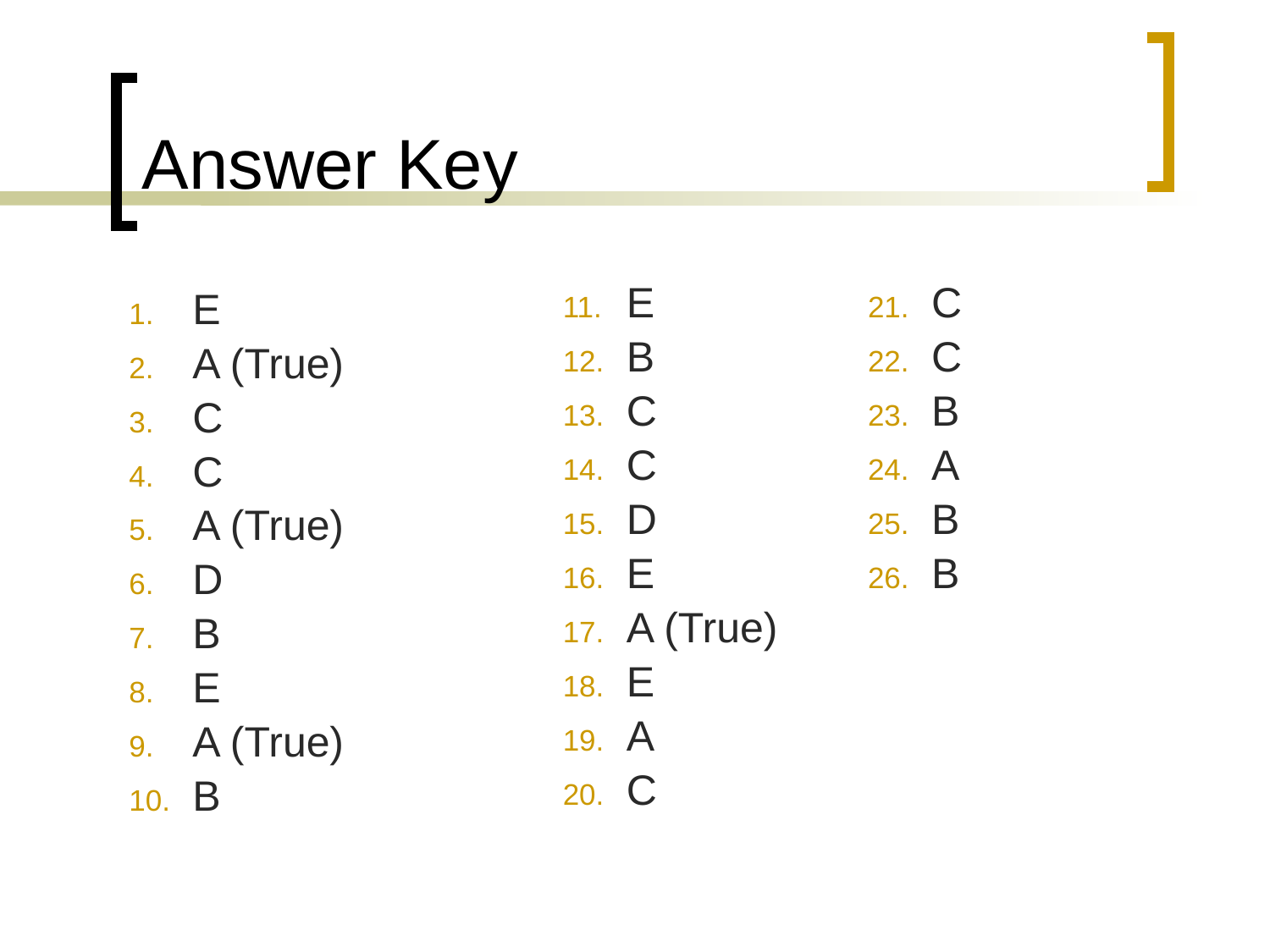

# Answer Key

E
A (True)
C
C
A (True)
D
B
E
A (True)
B

E
B
C
C
D
E
A (True)
E
A
C

C
C
B
A
B
B